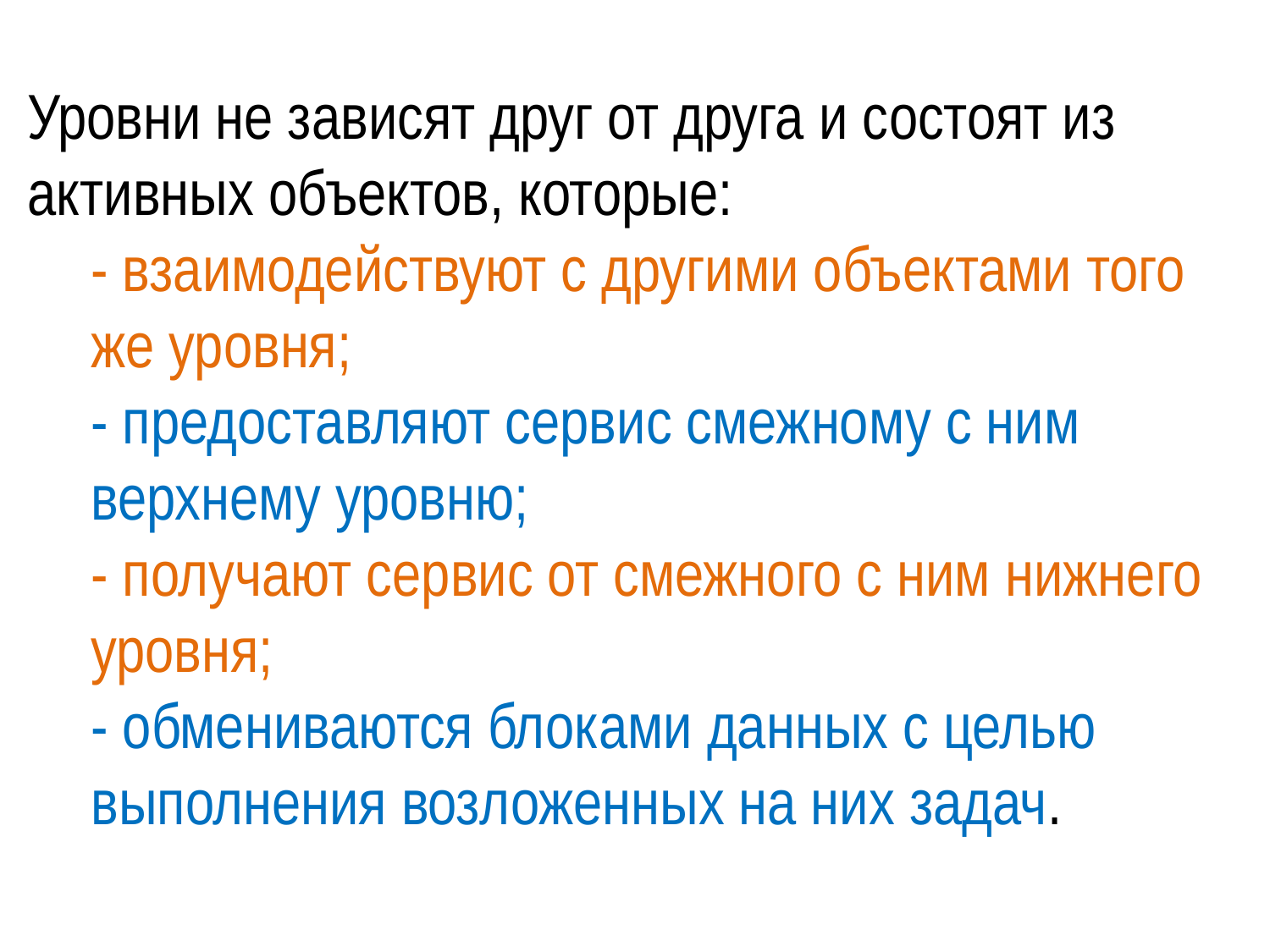

Уровни не зависят друг от друга и состоят из активных объектов, которые:
- взаимодействуют с другими объектами того же уровня;
- предоставляют сервис смежному с ним верхнему уровню;
- получают сервис от смежного с ним нижнего уровня;
- обмениваются блоками данных с целью выполнения возложенных на них задач.